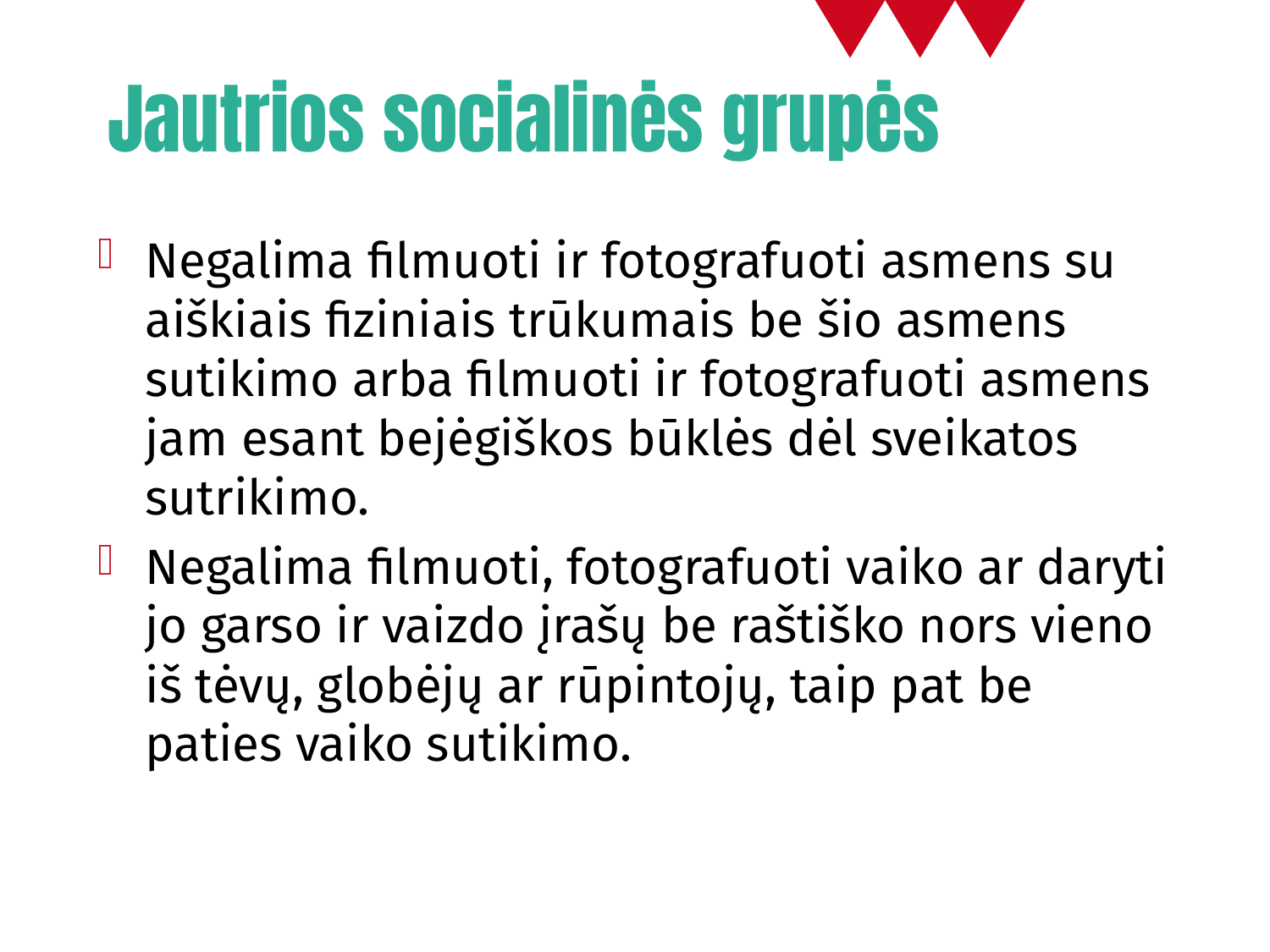

# Jautrios socialinės grupės
Negalima filmuoti ir fotografuoti asmens su aiškiais fiziniais trūkumais be šio asmens sutikimo arba filmuoti ir fotografuoti asmens jam esant bejėgiškos būklės dėl sveikatos sutrikimo.
Negalima filmuoti, fotografuoti vaiko ar daryti jo garso ir vaizdo įrašų be raštiško nors vieno iš tėvų, globėjų ar rūpintojų, taip pat be paties vaiko sutikimo.